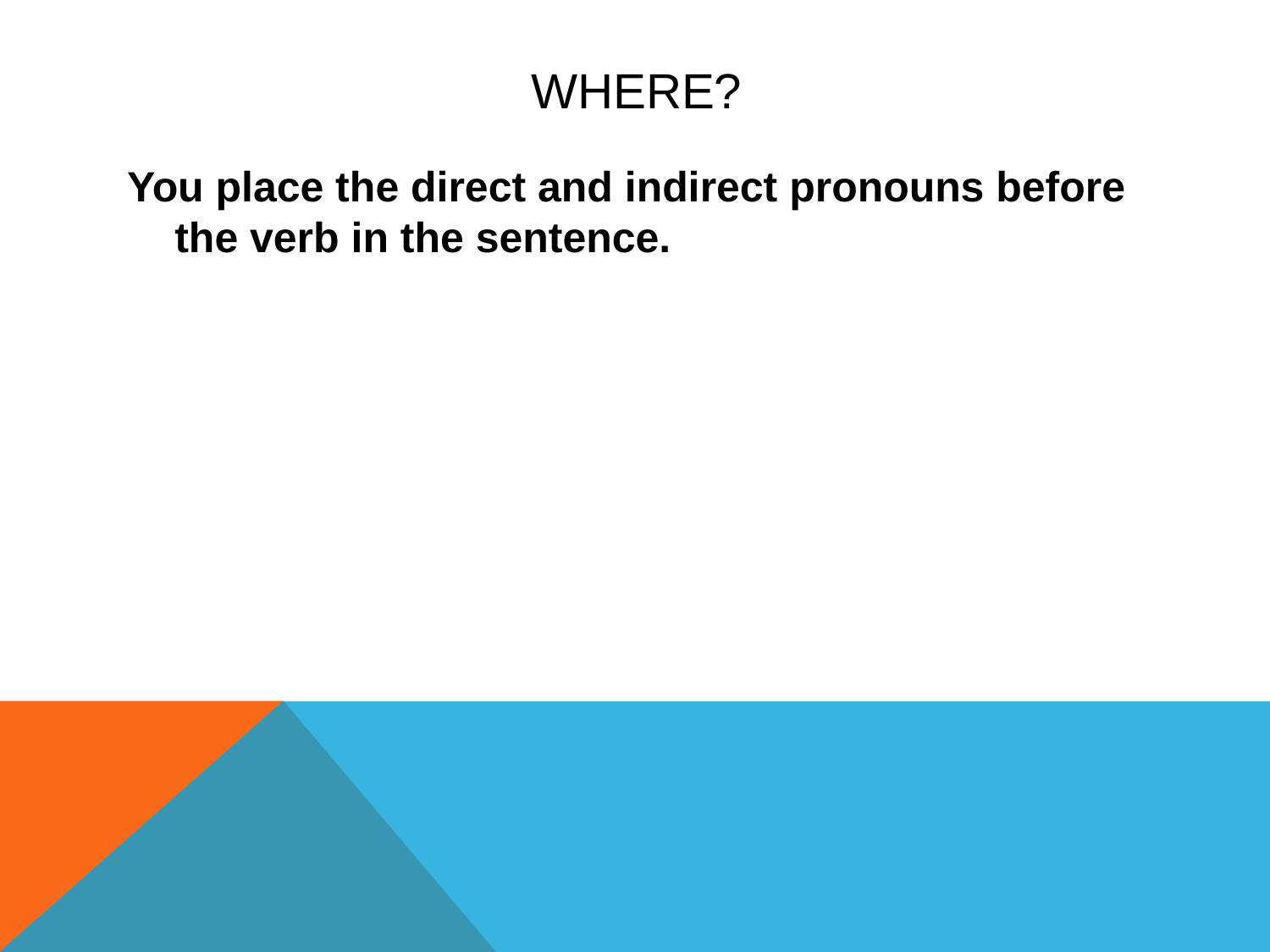

# Where?
You place the direct and indirect pronouns before the verb in the sentence.